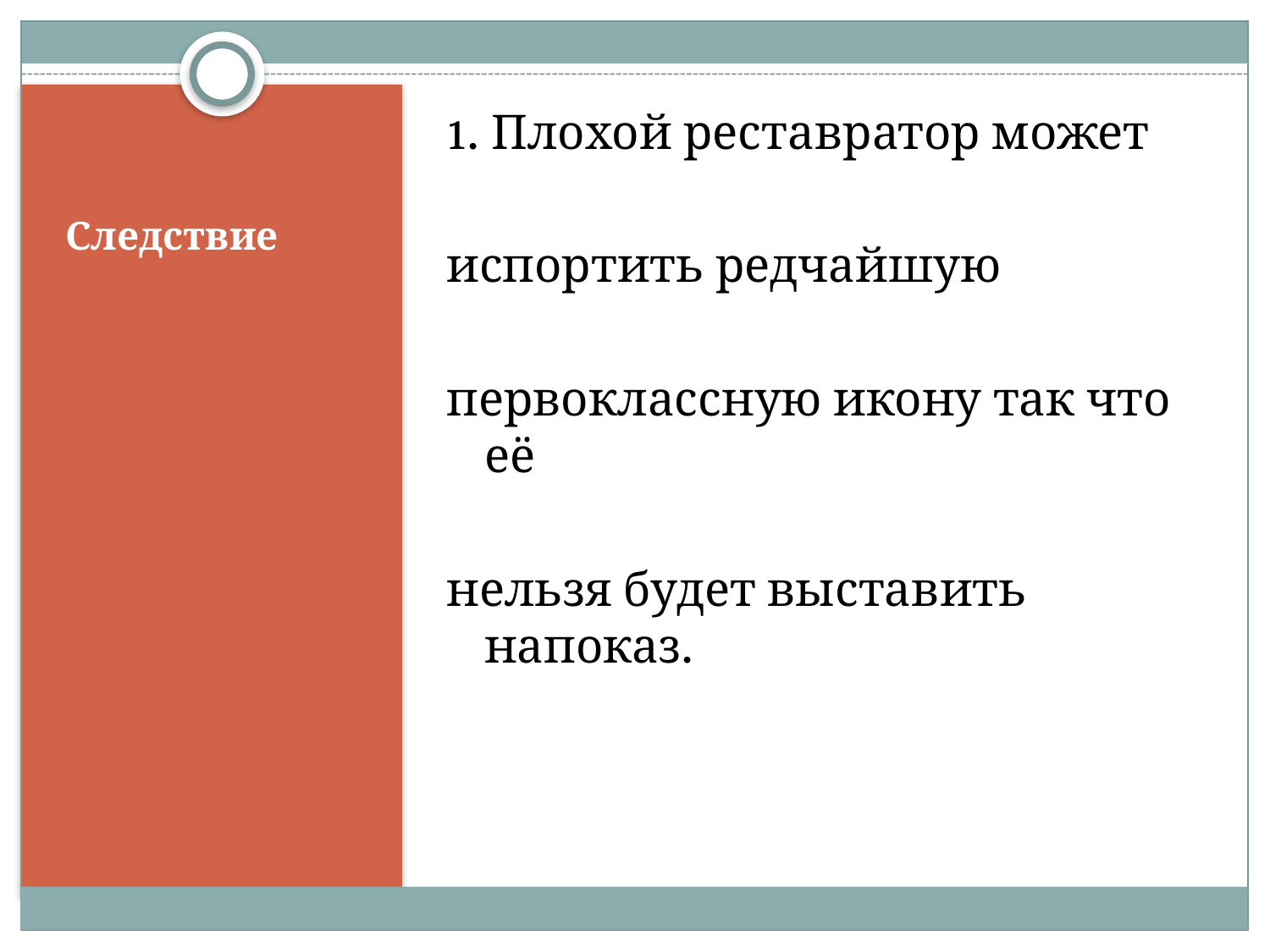

1. Плохой реставратор может

испортить редчайшую

первоклассную икону так что её

нельзя будет выставить напоказ.
# Следствие